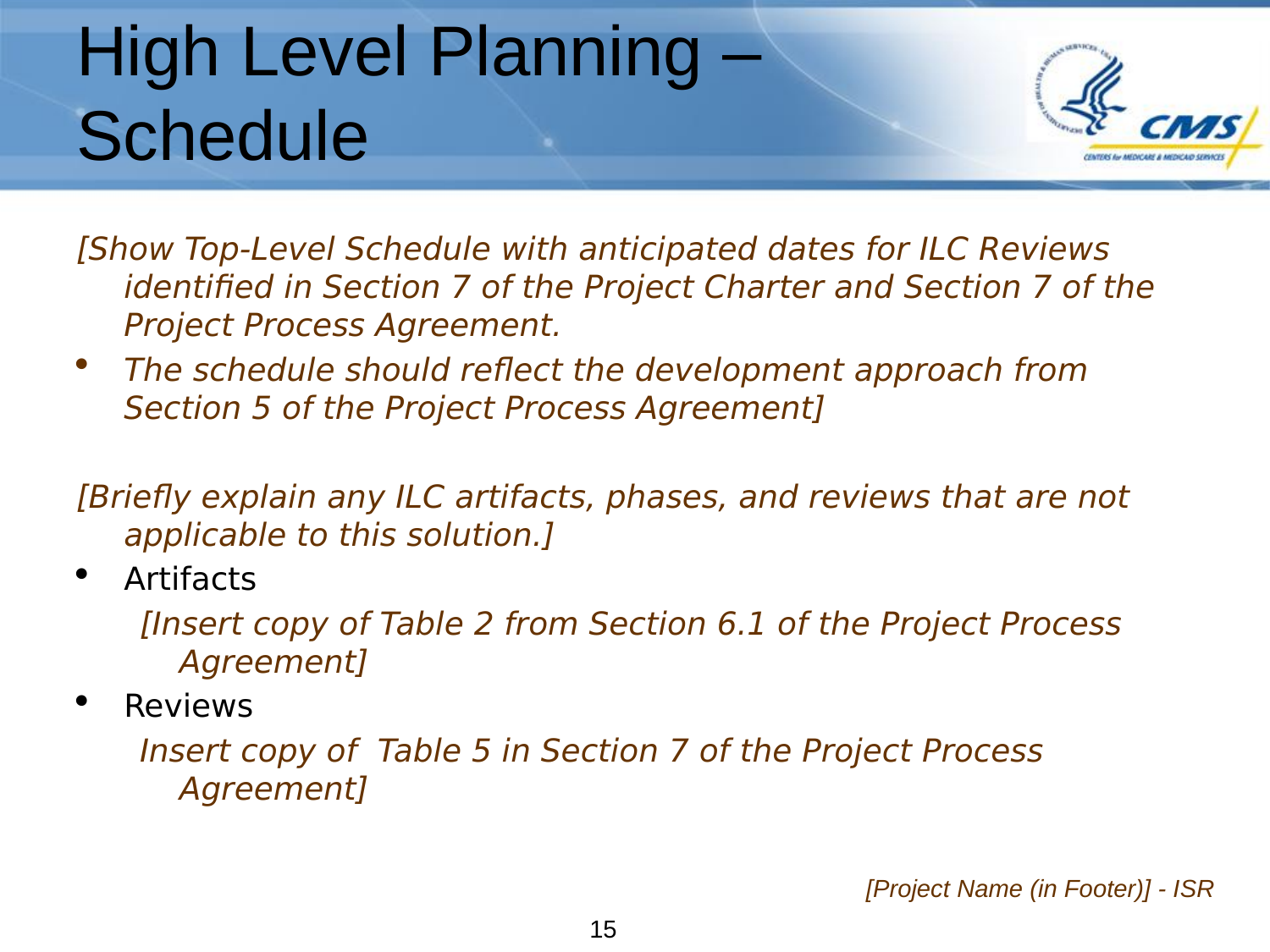

# High Level Planning – Schedule
[Show Top-Level Schedule with anticipated dates for ILC Reviews identified in Section 7 of the Project Charter and Section 7 of the Project Process Agreement.
The schedule should reflect the development approach from Section 5 of the Project Process Agreement]

[Briefly explain any ILC artifacts, phases, and reviews that are not applicable to this solution.]
Artifacts
[Insert copy of Table 2 from Section 6.1 of the Project Process Agreement]
Reviews
Insert copy of  Table 5 in Section 7 of the Project Process Agreement]
[Project Name (in Footer)] - ISR
15